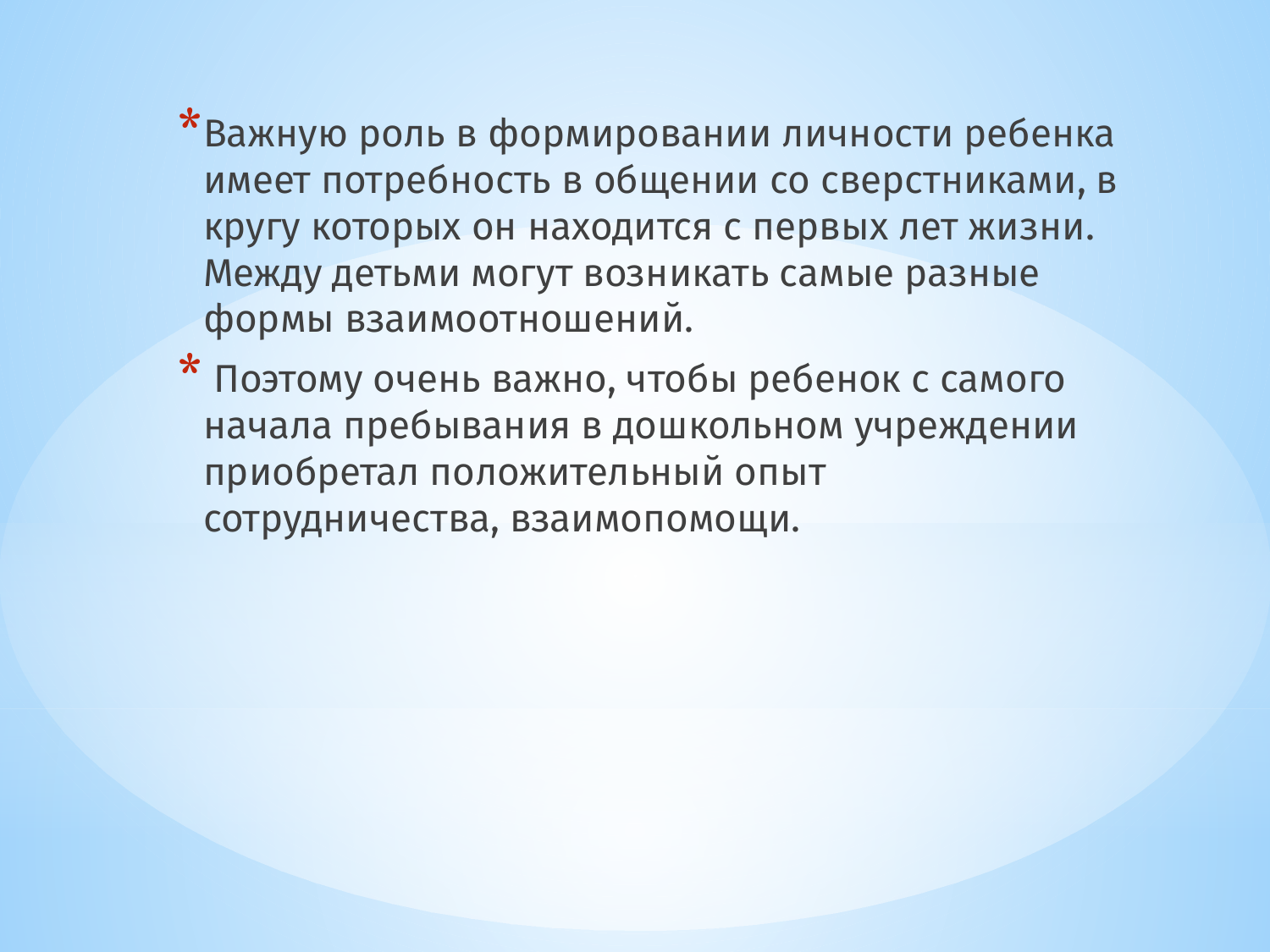

Важную роль в формировании личности ребенка имеет потребность в общении со сверстниками, в кругу которых он находится с первых лет жизни. Между детьми могут возникать самые разные формы взаимоотношений.
 Поэтому очень важно, чтобы ребенок с самого начала пребывания в дошкольном учреждении приобретал положительный опыт сотрудничества, взаимопомощи.